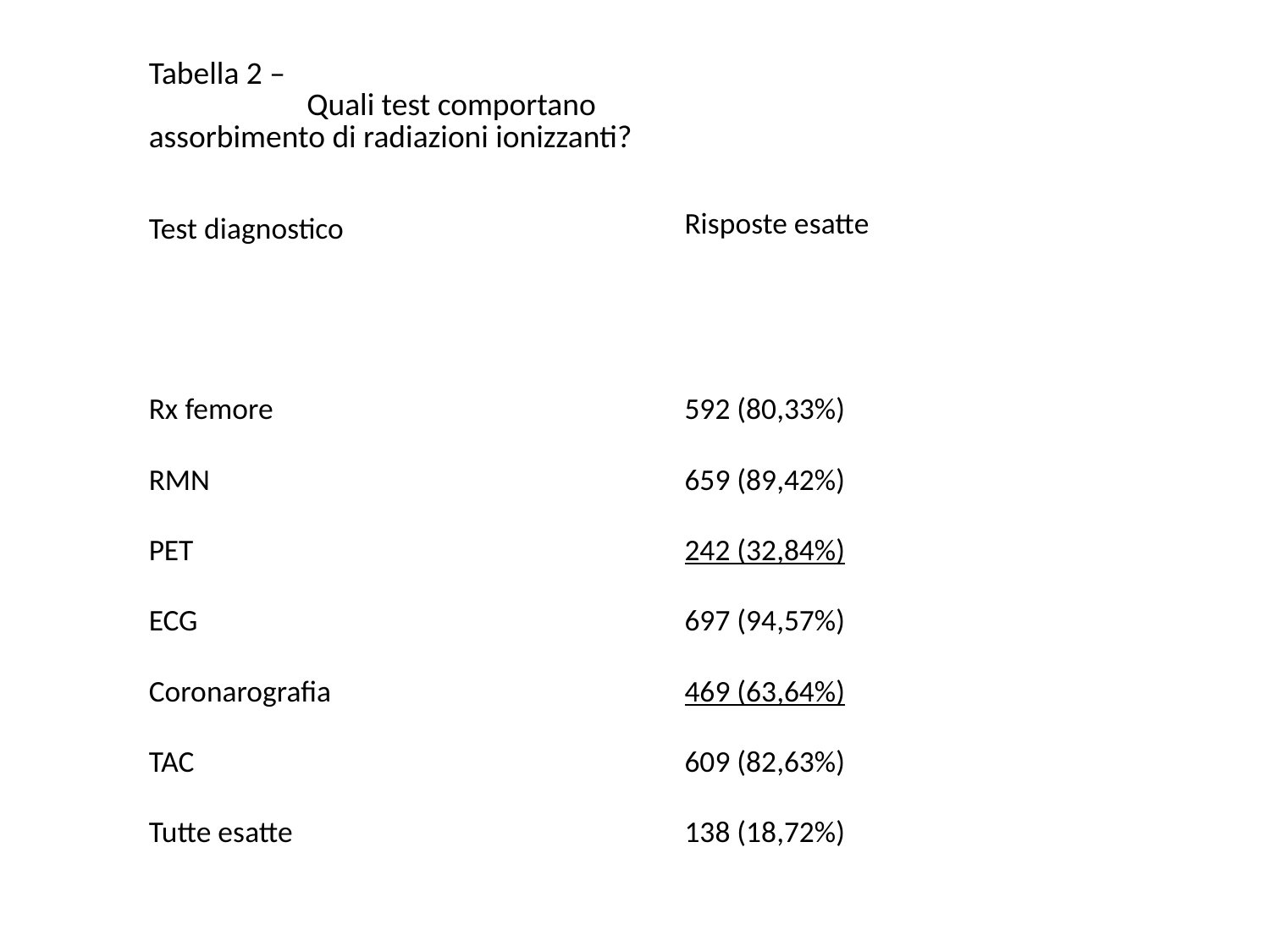

abella 2 – Quali test comportanto assorbimento di radiazioni ionizzanti?
| Tabella 2 – Quali test comportano assorbimento di radiazioni ionizzanti?  Test diagnostico | Risposte esatte |
| --- | --- |
| Rx femore | 592 (80,33%) |
| RMN | 659 (89,42%) |
| PET | 242 (32,84%) |
| ECG | 697 (94,57%) |
| Coronarografia | 469 (63,64%) |
| TAC | 609 (82,63%) |
| Tutte esatte | 138 (18,72%) |